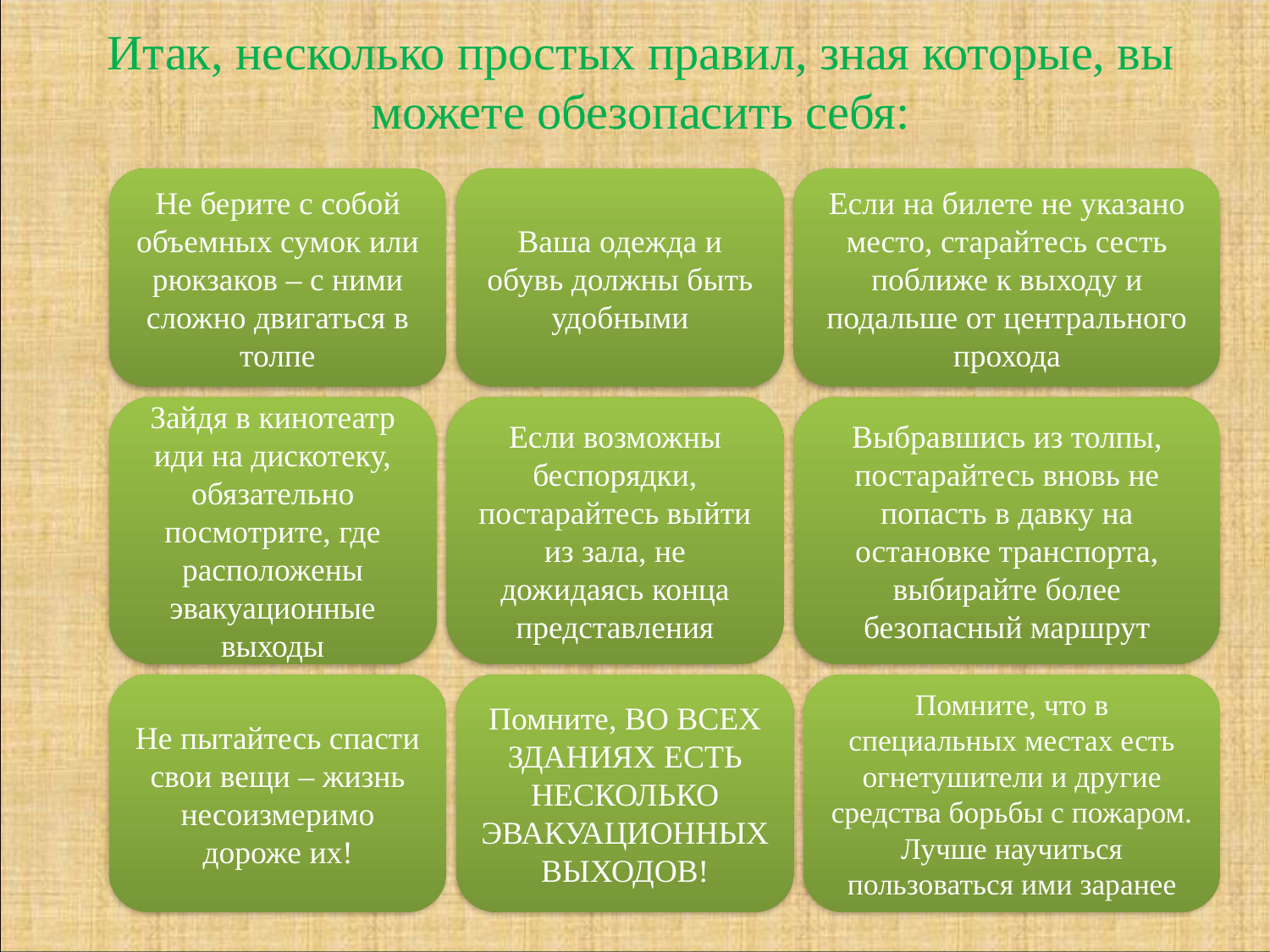

# Итак, несколько простых правил, зная которые, вы можете обезопасить себя:
Не берите с собой объемных сумок или рюкзаков – с ними сложно двигаться в толпе
Ваша одежда и обувь должны быть удобными
Если на билете не указано место, старайтесь сесть поближе к выходу и подальше от центрального прохода
Зайдя в кинотеатр иди на дискотеку, обязательно посмотрите, где расположены эвакуационные выходы
Если возможны беспорядки, постарайтесь выйти из зала, не дожидаясь конца представления
Выбравшись из толпы, постарайтесь вновь не попасть в давку на остановке транспорта, выбирайте более безопасный маршрут
Не пытайтесь спасти свои вещи – жизнь несоизмеримо дороже их!
Помните, ВО ВСЕХ ЗДАНИЯХ ЕСТЬ НЕСКОЛЬКО ЭВАКУАЦИОННЫХ ВЫХОДОВ!
Помните, что в специальных местах есть огнетушители и другие средства борьбы с пожаром. Лучше научиться пользоваться ими заранее